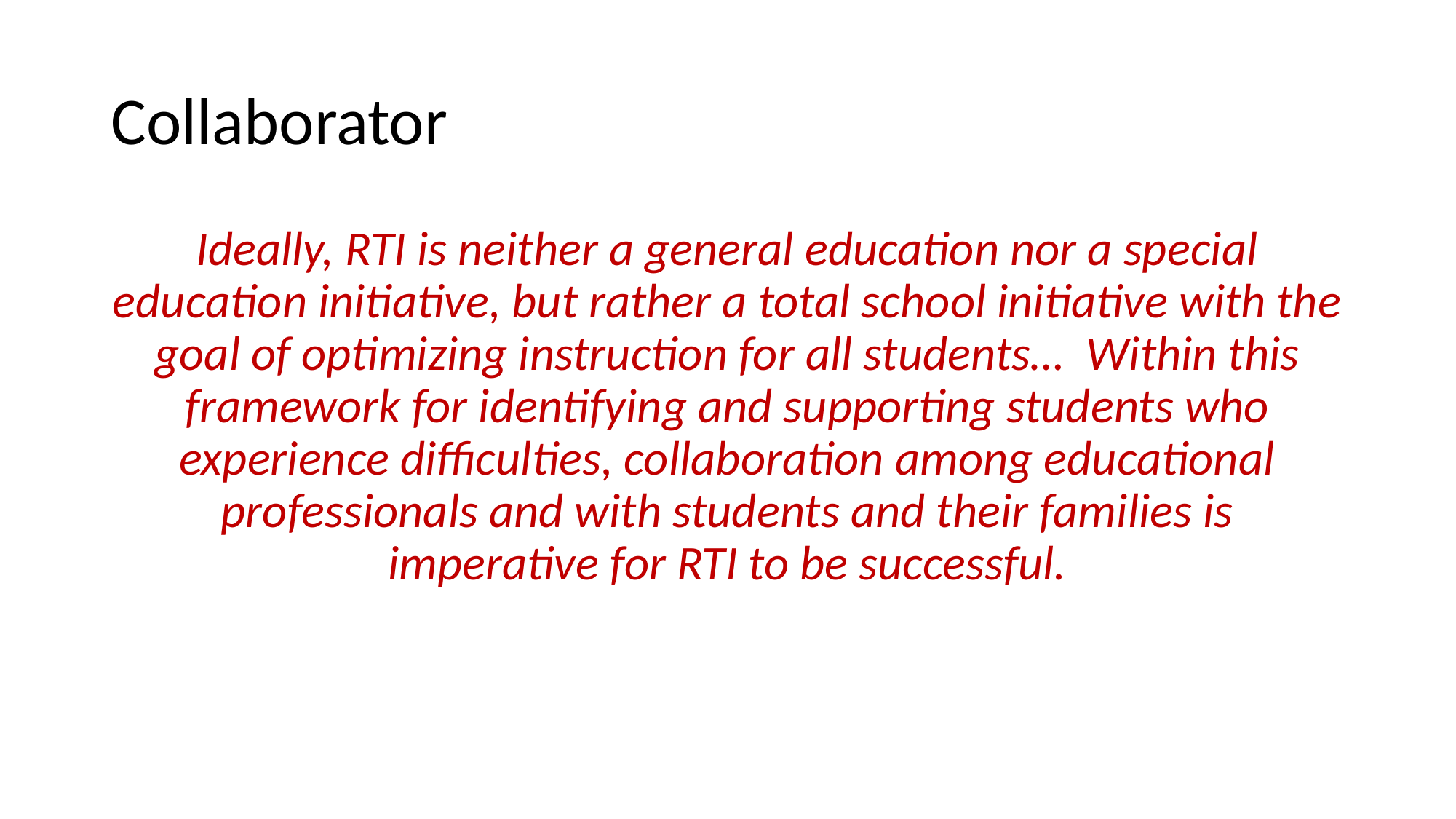

# Collaborator
Ideally, RTI is neither a general education nor a special education initiative, but rather a total school initiative with the goal of optimizing instruction for all students…  Within this framework for identifying and supporting students who experience difficulties, collaboration among educational professionals and with students and their families is imperative for RTI to be successful.